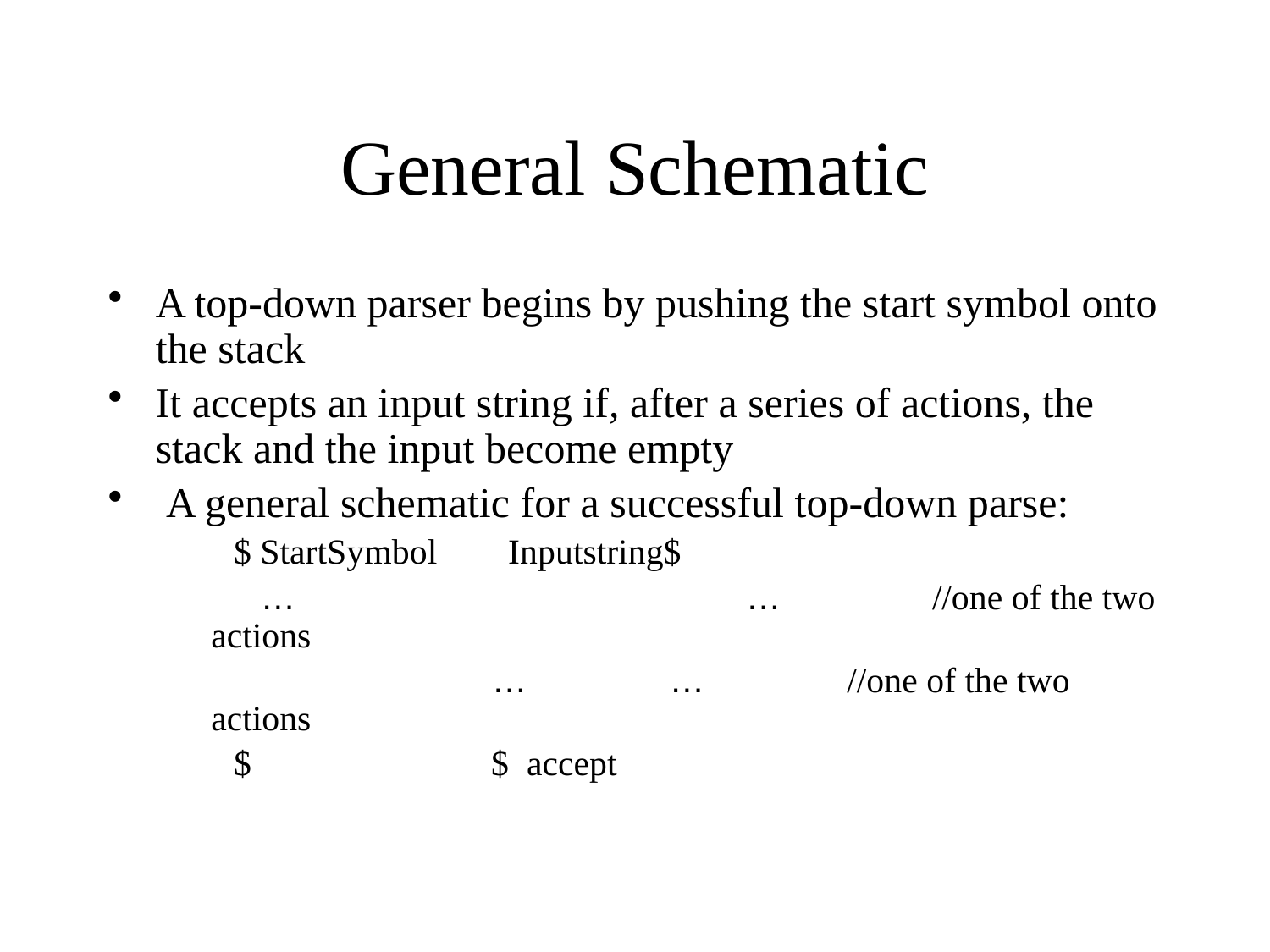

# General Schematic
A top-down parser begins by pushing the start symbol onto the stack
It accepts an input string if, after a series of actions, the stack and the input become empty
 A general schematic for a successful top-down parse:
       $ StartSymbol        Inputstring$
          …				   …                 //one of the two actions
			   …                …                //one of the two actions
       $                           $  accept